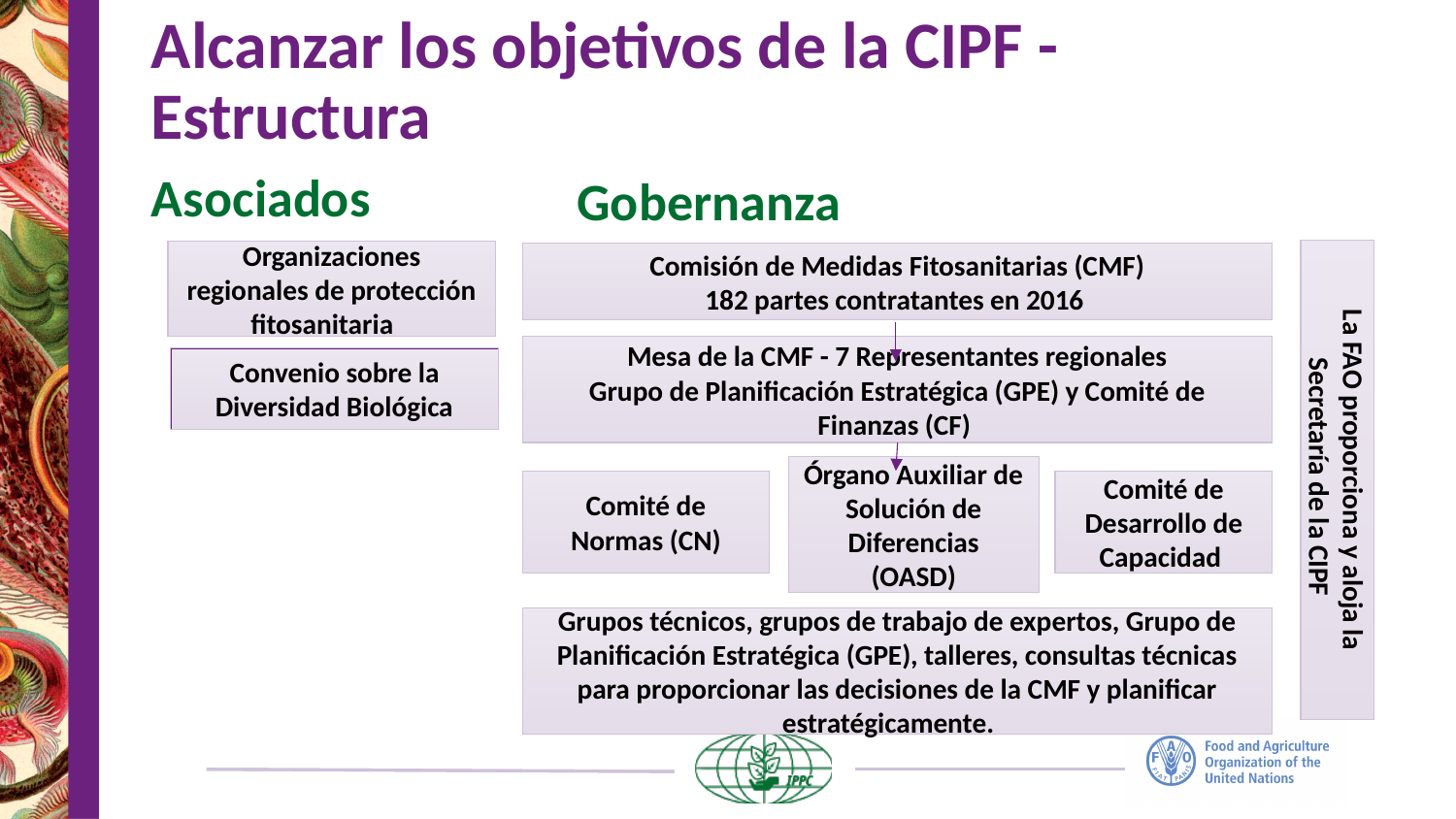

# Alcanzar los objetivos de la CIPF - Estructura
Asociados

Gobernanza
La FAO proporciona y aloja la Secretaría de la CIPF
Organizaciones regionales de protección fitosanitaria
Comisión de Medidas Fitosanitarias (CMF)
182 partes contratantes en 2016
Mesa de la CMF - 7 Representantes regionales
Grupo de Planificación Estratégica (GPE) y Comité de Finanzas (CF)
Convenio sobre la Diversidad Biológica
Órgano Auxiliar de Solución de Diferencias (OASD)
Comité de Normas (CN)
Comité de Desarrollo de Capacidad
Grupos técnicos, grupos de trabajo de expertos, Grupo de Planificación Estratégica (GPE), talleres, consultas técnicas para proporcionar las decisiones de la CMF y planificar estratégicamente.